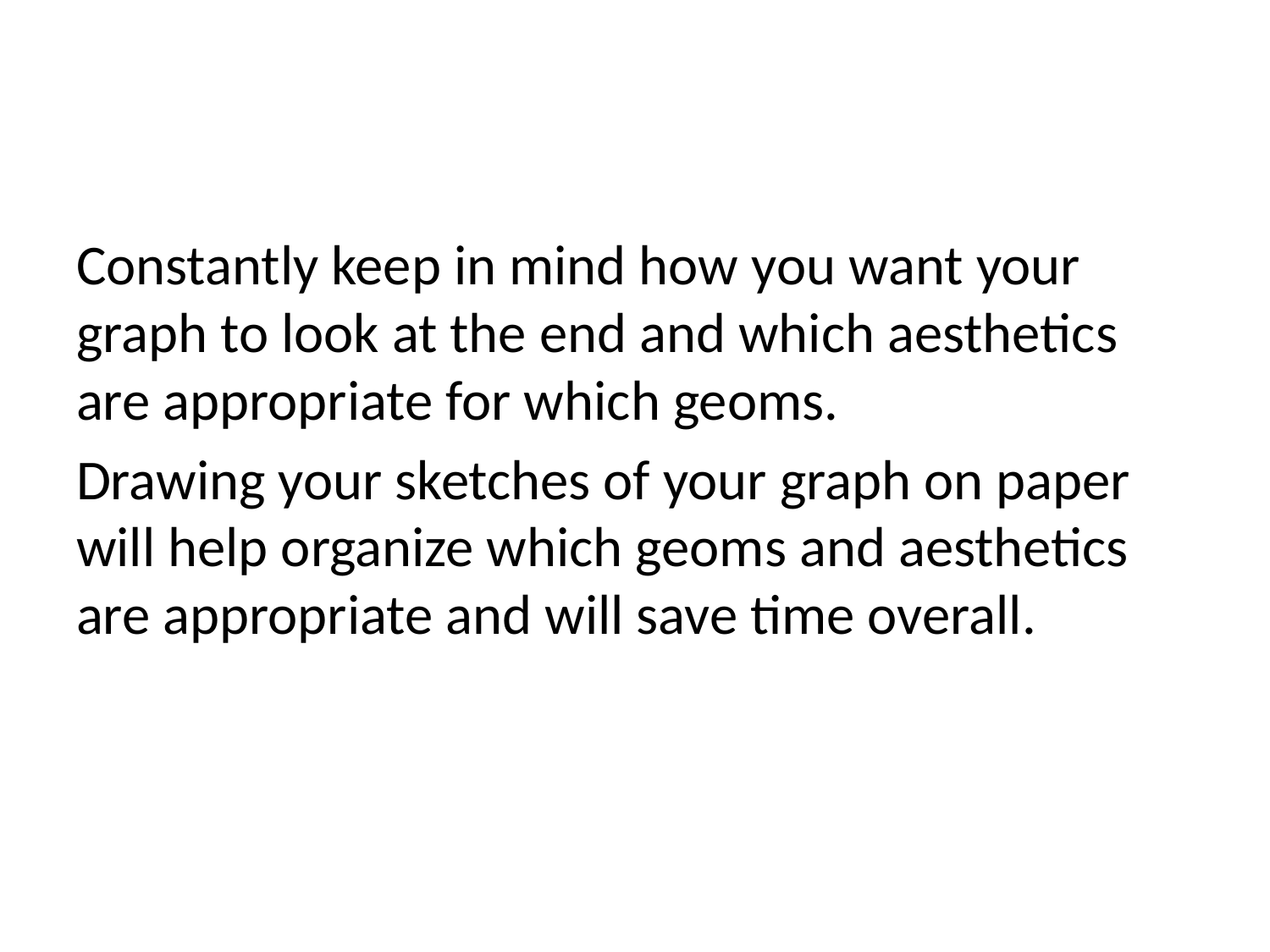

Constantly keep in mind how you want your graph to look at the end and which aesthetics are appropriate for which geoms.
Drawing your sketches of your graph on paper will help organize which geoms and aesthetics are appropriate and will save time overall.